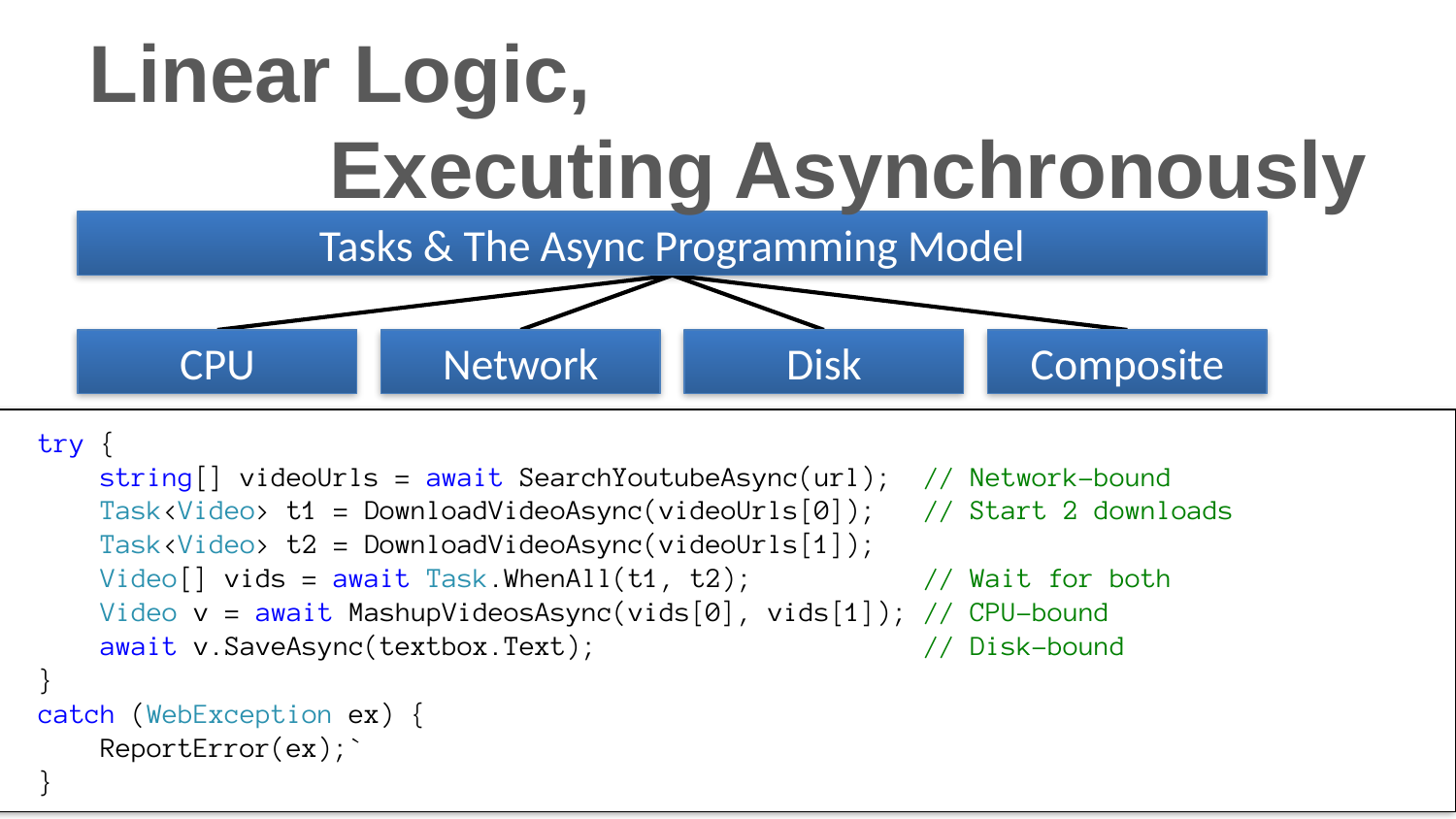

Linear Logic,
Executing Asynchronously
Tasks & The Async Programming Model
CPU
Network
Disk
Composite
 try {
     string[] videoUrls = await SearchYoutubeAsync(url);  // Network-bound
     Task<Video> t1 = DownloadVideoAsync(videoUrls[0]);   // Start 2 downloads
     Task<Video> t2 = DownloadVideoAsync(videoUrls[1]);
     Video[] vids = await Task.WhenAll(t1, t2);           // Wait for both
     Video v = await MashupVideosAsync(vids[0], vids[1]); // CPU-bound
     await v.SaveAsync(textbox.Text);                     // Disk-bound
 }
 catch (WebException ex) {
     ReportError(ex);`
 }